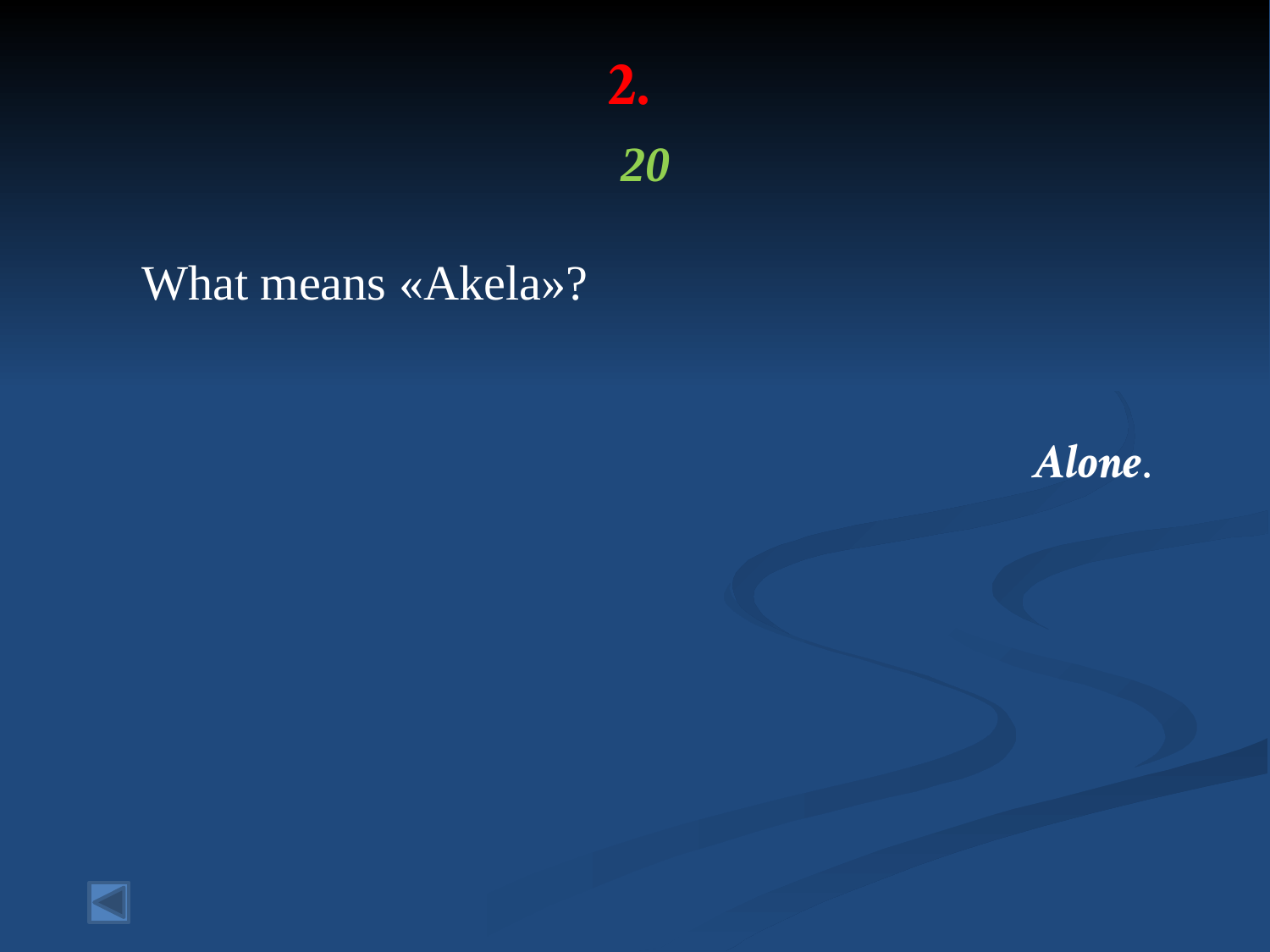

# 2.
20

What means «Akela»?

Alone.